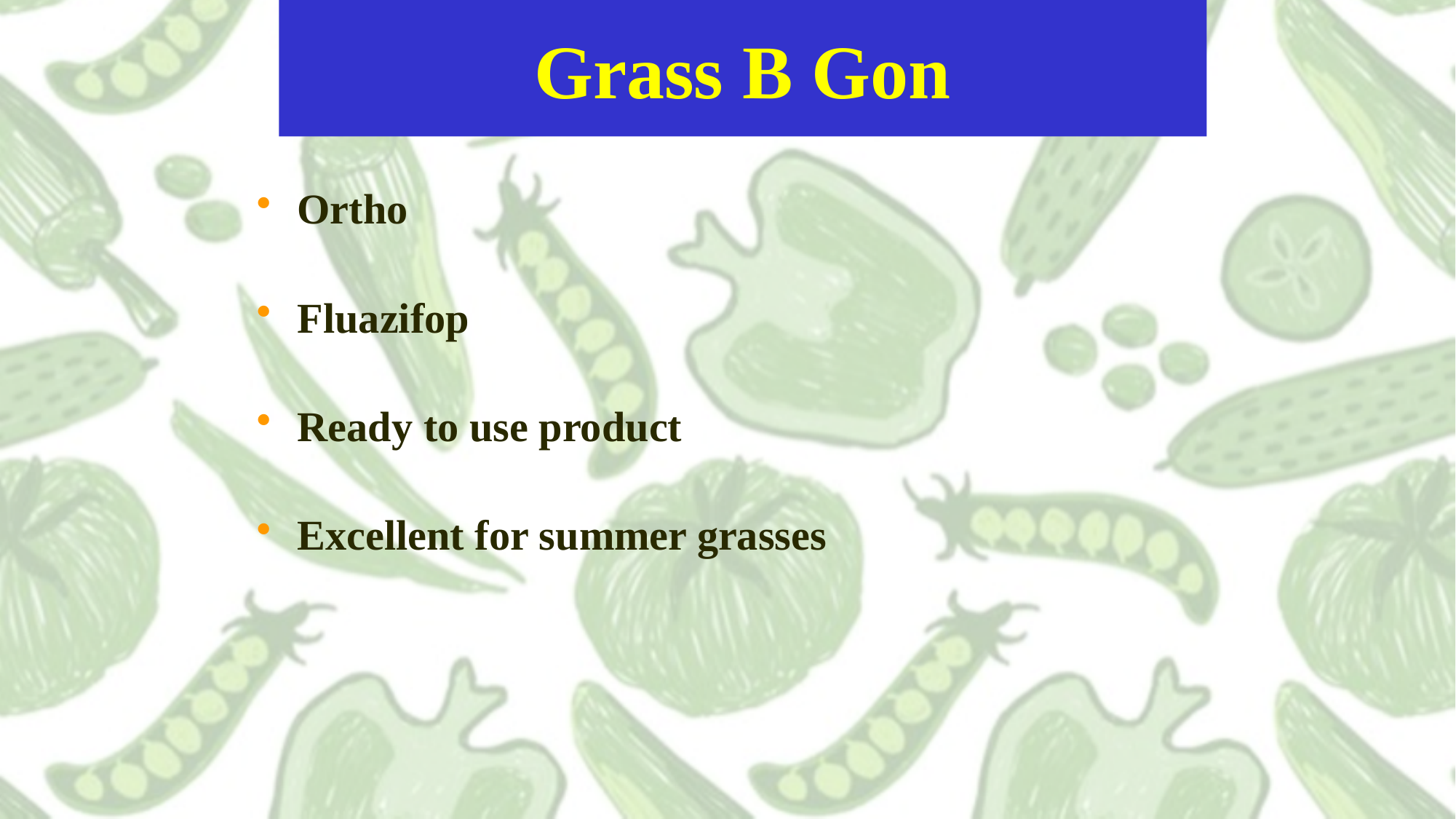

# Grass B Gon
Ortho

Fluazifop

Ready to use product

Excellent for summer grasses